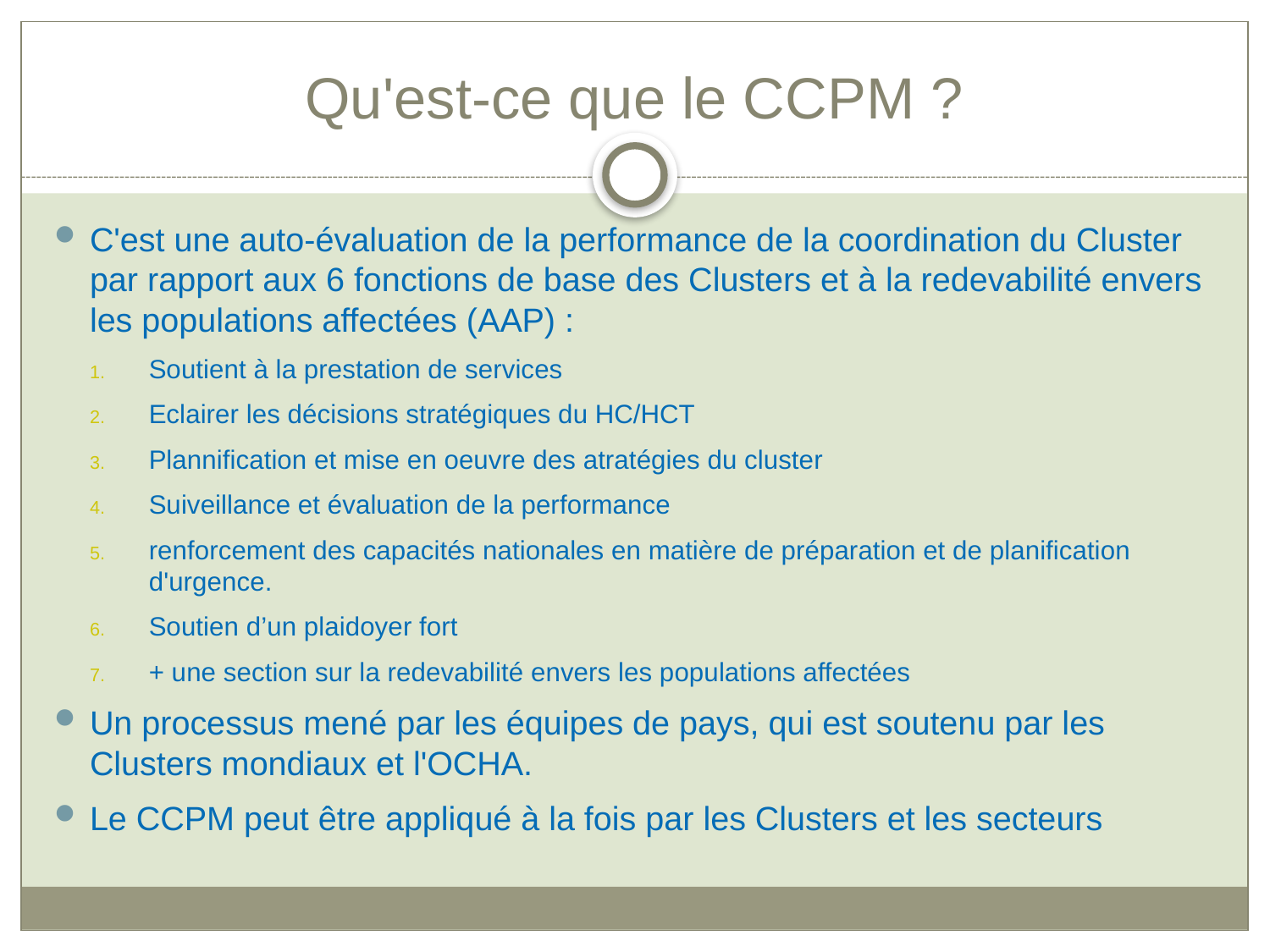

# Qu'est-ce que le CCPM ?
C'est une auto-évaluation de la performance de la coordination du Cluster par rapport aux 6 fonctions de base des Clusters et à la redevabilité envers les populations affectées (AAP) :
Soutient à la prestation de services
Eclairer les décisions stratégiques du HC/HCT
Plannification et mise en oeuvre des atratégies du cluster
Suiveillance et évaluation de la performance
renforcement des capacités nationales en matière de préparation et de planification d'urgence.
Soutien d’un plaidoyer fort
+ une section sur la redevabilité envers les populations affectées
Un processus mené par les équipes de pays, qui est soutenu par les Clusters mondiaux et l'OCHA.
Le CCPM peut être appliqué à la fois par les Clusters et les secteurs